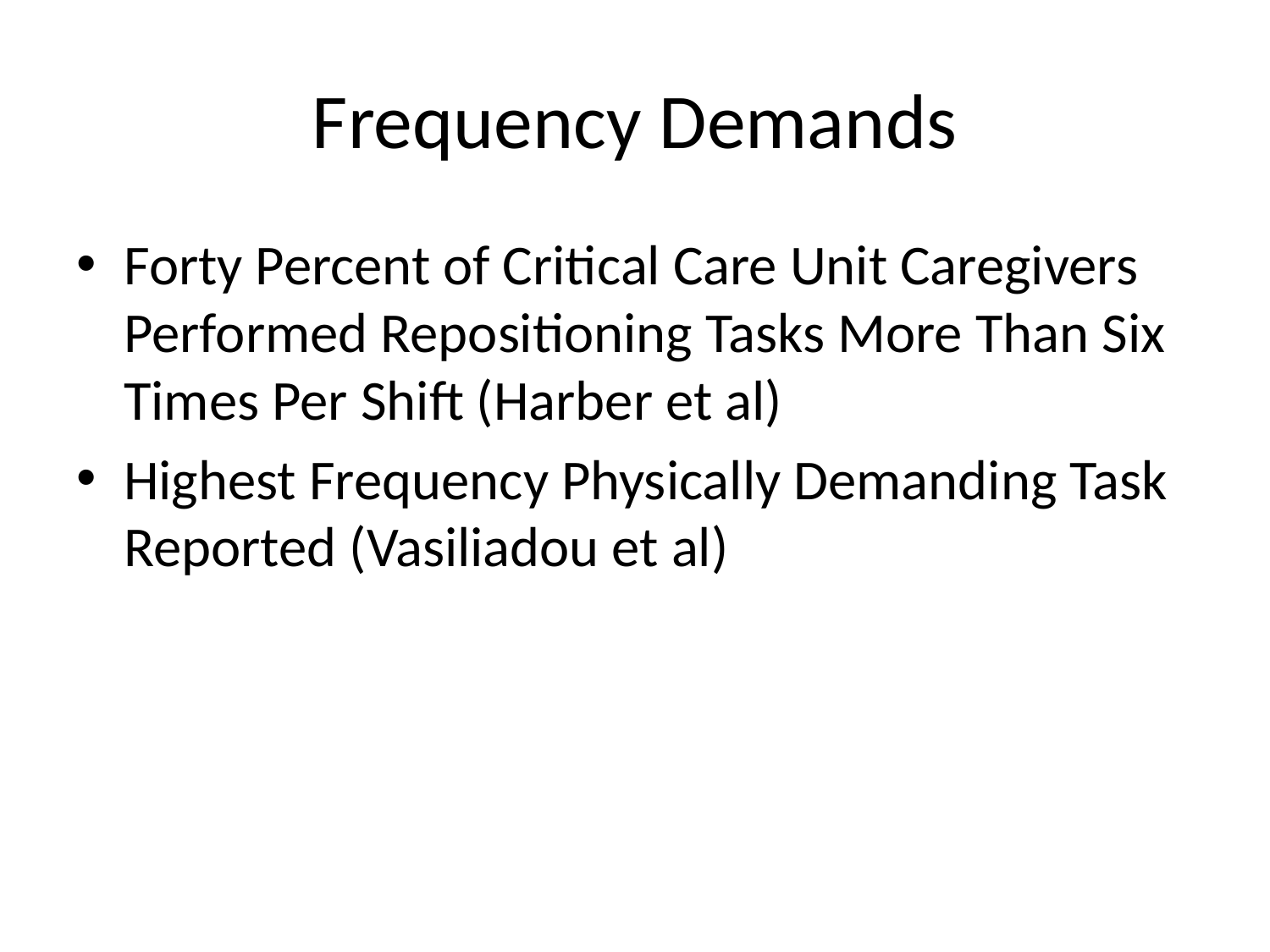

# Frequency Demands
Forty Percent of Critical Care Unit Caregivers Performed Repositioning Tasks More Than Six Times Per Shift (Harber et al)
Highest Frequency Physically Demanding Task Reported (Vasiliadou et al)